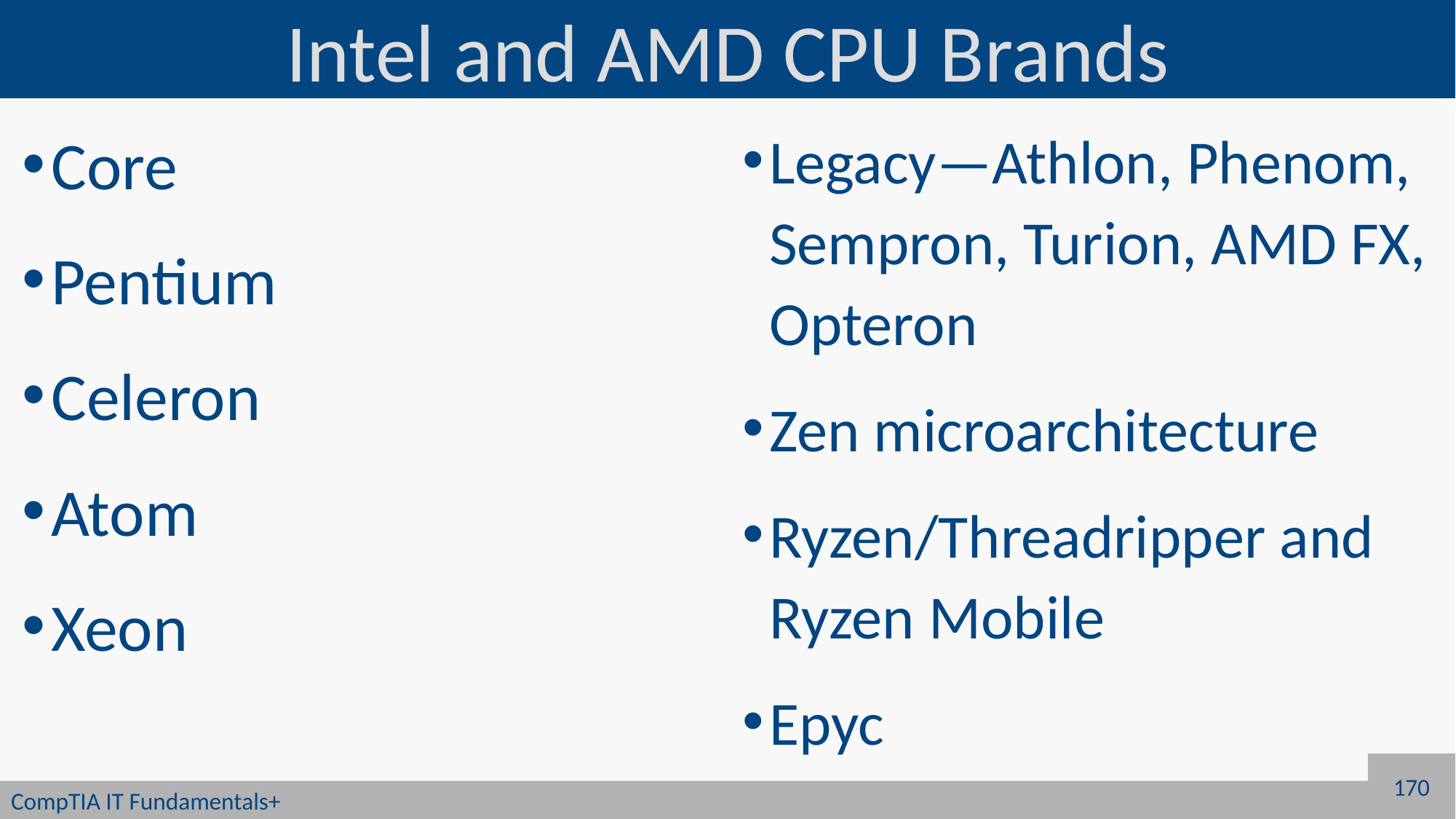

# Intel and AMD CPU Brands
Core
Pentium
Celeron
Atom
Xeon

Legacy—Athlon, Phenom, Sempron, Turion, AMD FX, Opteron
Zen microarchitecture
Ryzen/Threadripper and Ryzen Mobile
Epyc

170
CompTIA IT Fundamentals+